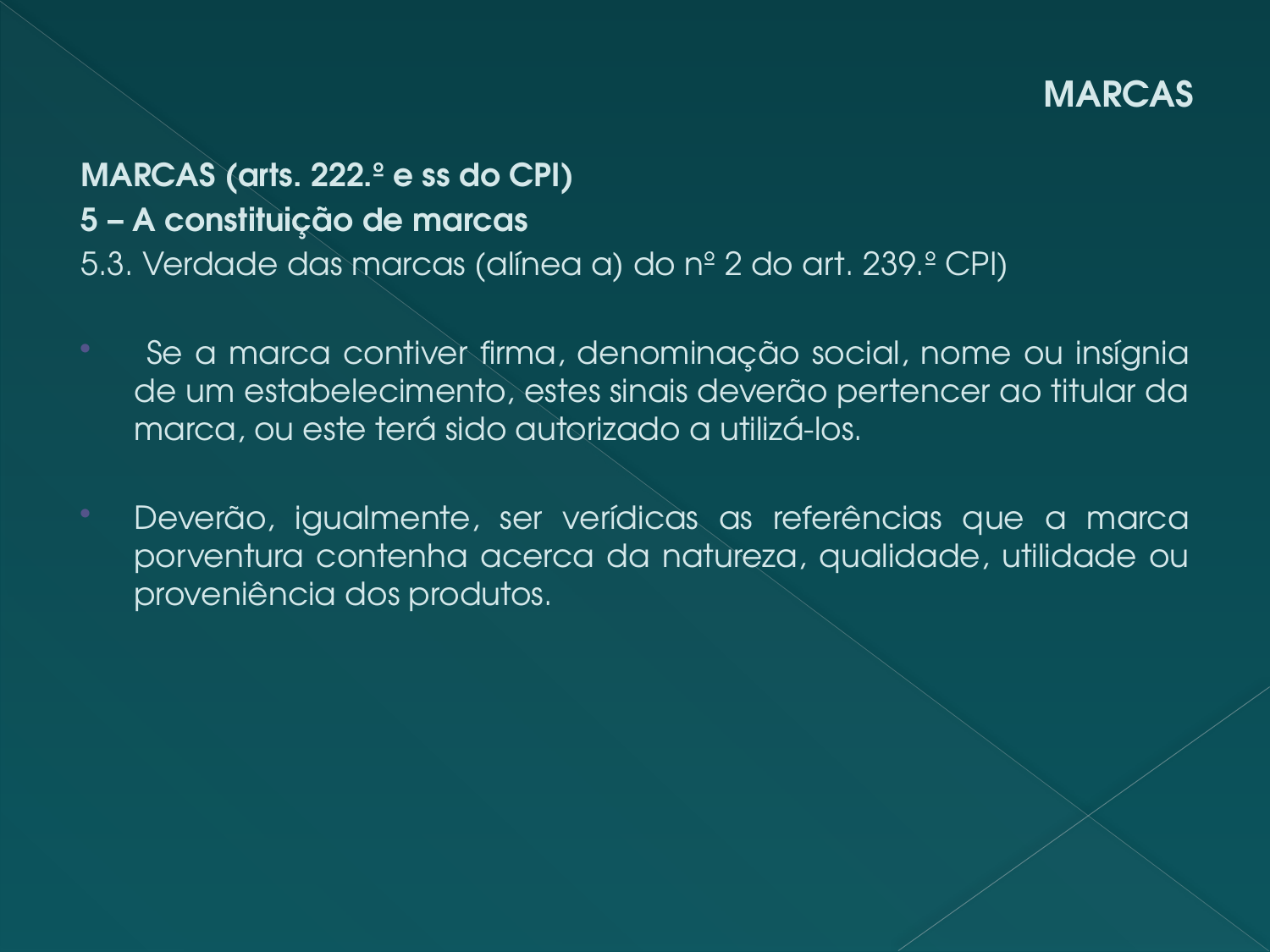

# MARCAS
MARCAS (arts. 222.º e ss do CPI)
5 – A constituição de marcas
5.3. Verdade das marcas (alínea a) do nº 2 do art. 239.º CPI)

 Se a marca contiver firma, denominação social, nome ou insígnia de um estabelecimento, estes sinais deverão pertencer ao titular da marca, ou este terá sido autorizado a utilizá-los.

Deverão, igualmente, ser verídicas as referências que a marca porventura contenha acerca da natureza, qualidade, utilidade ou proveniência dos produtos.